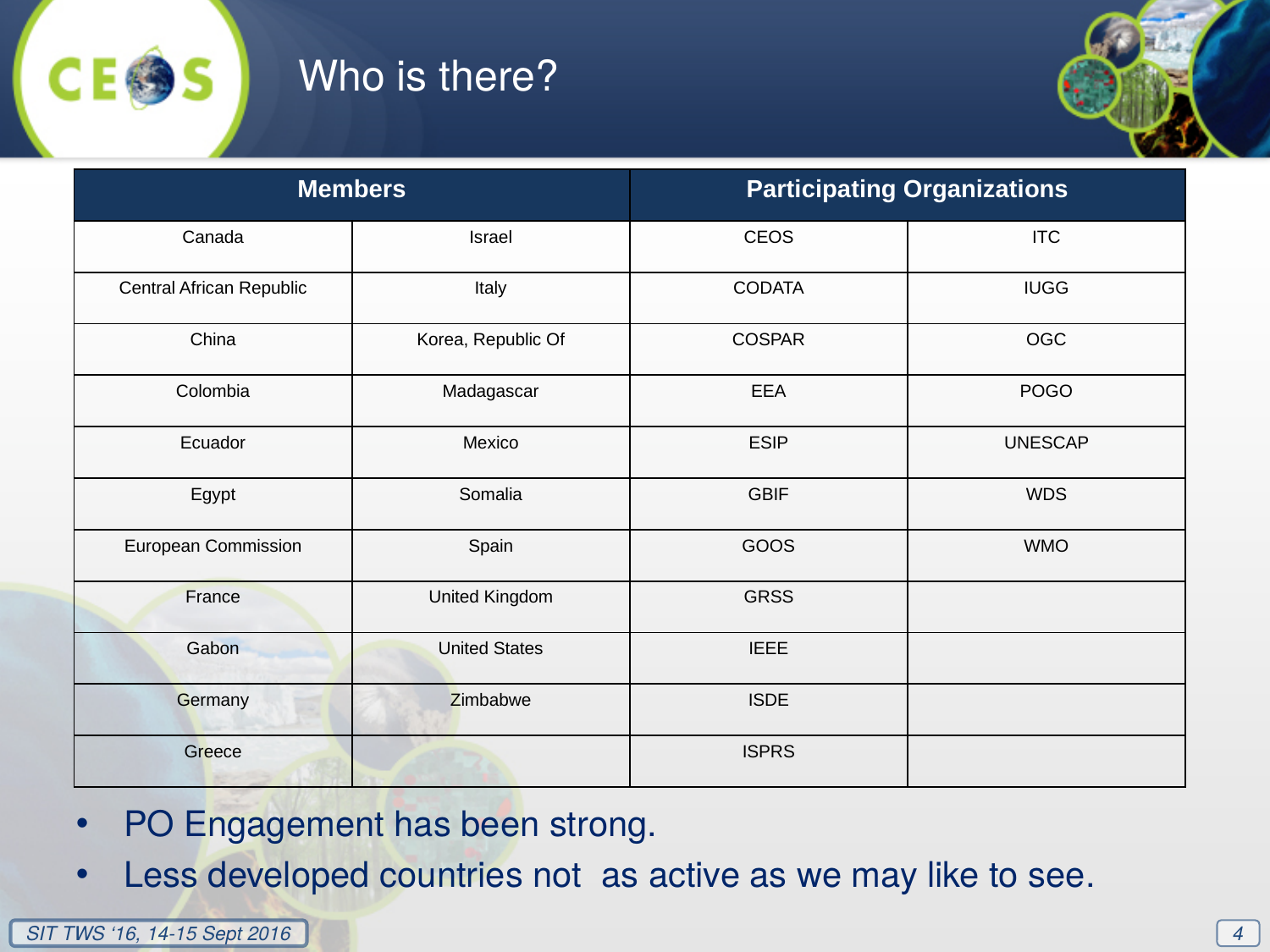

Who is there?
| Members |  | Participating Organizations |  |
| --- | --- | --- | --- |
| Canada | Israel | CEOS | ITC |
| Central African Republic | Italy | CODATA | IUGG |
| China | Korea, Republic Of | COSPAR | OGC |
| Colombia | Madagascar | EEA | POGO |
| Ecuador | Mexico | ESIP | UNESCAP |
| Egypt | Somalia | GBIF | WDS |
| European Commission | Spain | GOOS | WMO |
| France | United Kingdom | GRSS |  |
| Gabon | United States | IEEE |  |
| Germany | Zimbabwe | ISDE |  |
| Greece |  | ISPRS |  |
PO Engagement has been strong.
Less developed countries not  as active as we may like to see.
4